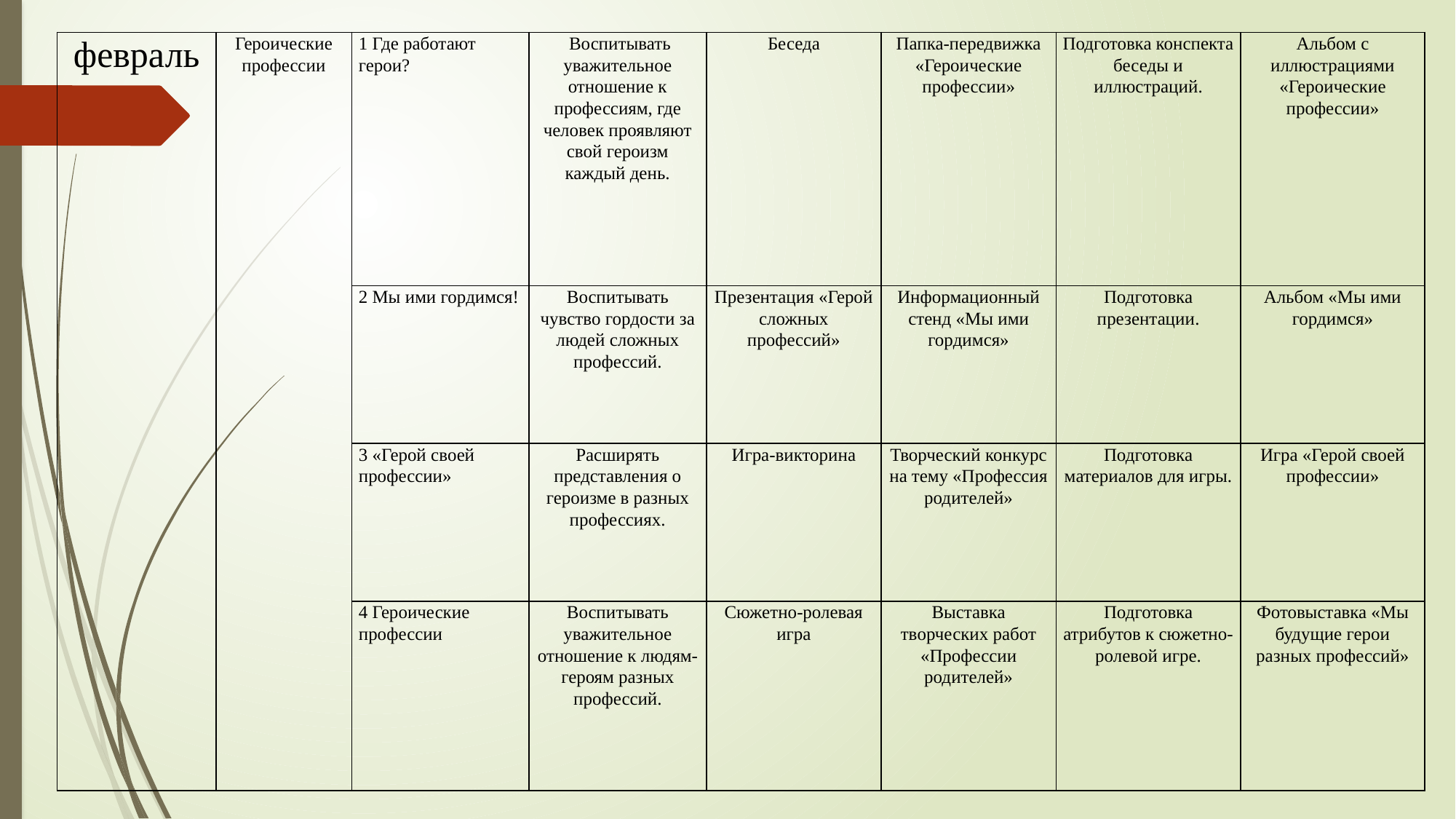

| февраль | Героические профессии | 1 Где работают герои? | Воспитывать уважительное отношение к профессиям, где человек проявляют свой героизм каждый день. | Беседа | Папка-передвижка «Героические профессии» | Подготовка конспекта беседы и иллюстраций. | Альбом с иллюстрациями «Героические профессии» |
| --- | --- | --- | --- | --- | --- | --- | --- |
|  |  | 2 Мы ими гордимся! | Воспитывать чувство гордости за людей сложных профессий. | Презентация «Герой сложных профессий» | Информационный стенд «Мы ими гордимся» | Подготовка презентации. | Альбом «Мы ими гордимся» |
|  |  | 3 «Герой своей профессии» | Расширять представления о героизме в разных профессиях. | Игра-викторина | Творческий конкурс на тему «Профессия родителей» | Подготовка материалов для игры. | Игра «Герой своей профессии» |
|  |  | 4 Героические профессии | Воспитывать уважительное отношение к людям-героям разных профессий. | Сюжетно-ролевая игра | Выставка творческих работ «Профессии родителей» | Подготовка атрибутов к сюжетно-ролевой игре. | Фотовыставка «Мы будущие герои разных профессий» |